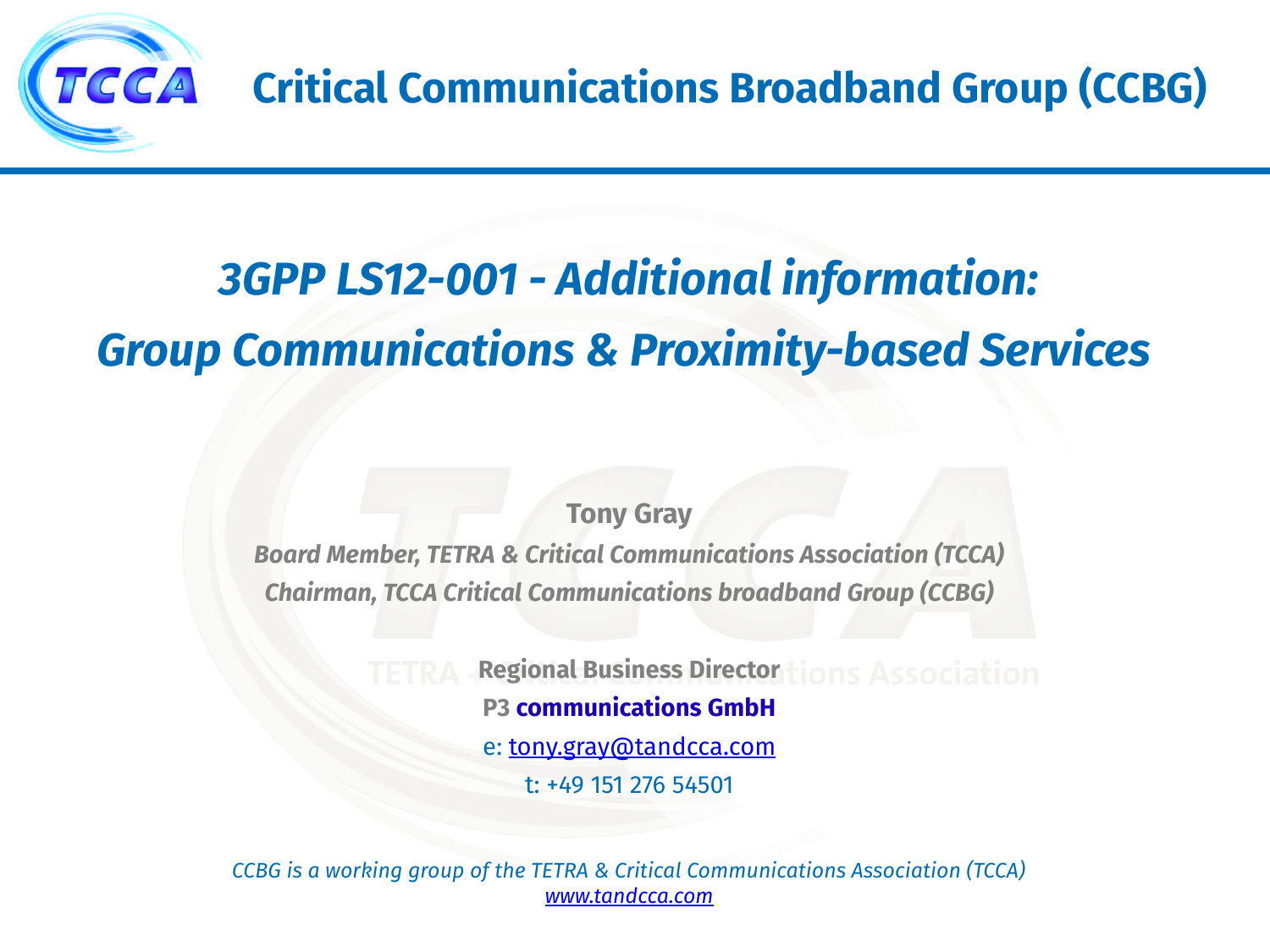

Critical Communications Broadband Group (CCBG)
3GPP LS12-001 - Additional information:
Group Communications & Proximity-based Services

Tony Gray
Board Member, TETRA & Critical Communications Association (TCCA)
Chairman, TCCA Critical Communications broadband Group (CCBG)

Regional Business Director
P3 communications GmbH
e: tony.gray@tandcca.com
t: +49 151 276 54501

CCBG is a working group of the TETRA & Critical Communications Association (TCCA)
www.tandcca.com